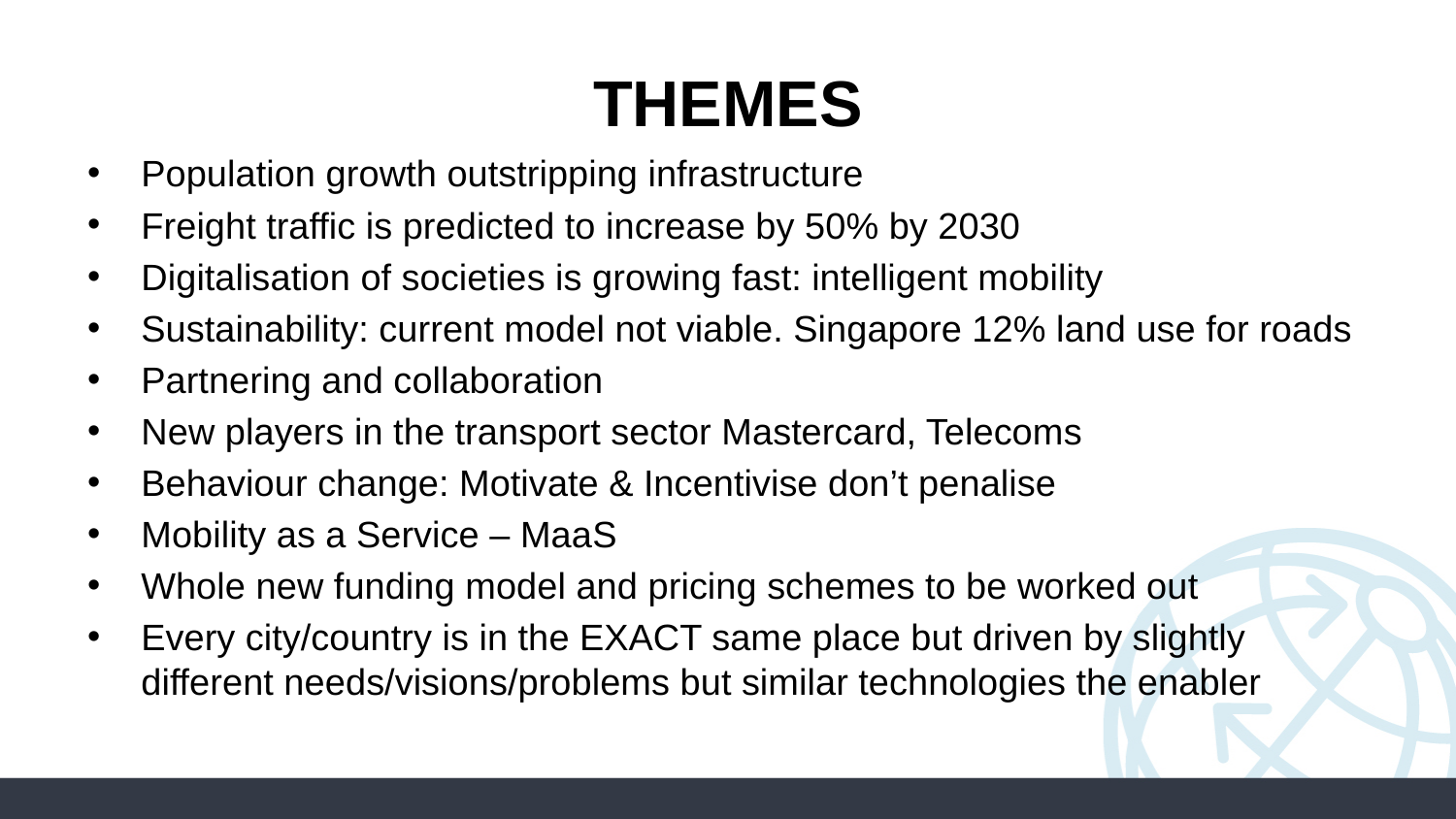

# THEMES
Population growth outstripping infrastructure
Freight traffic is predicted to increase by 50% by 2030
Digitalisation of societies is growing fast: intelligent mobility
Sustainability: current model not viable. Singapore 12% land use for roads
Partnering and collaboration
New players in the transport sector Mastercard, Telecoms
Behaviour change: Motivate & Incentivise don’t penalise
Mobility as a Service – MaaS
Whole new funding model and pricing schemes to be worked out
Every city/country is in the EXACT same place but driven by slightly different needs/visions/problems but similar technologies the enabler